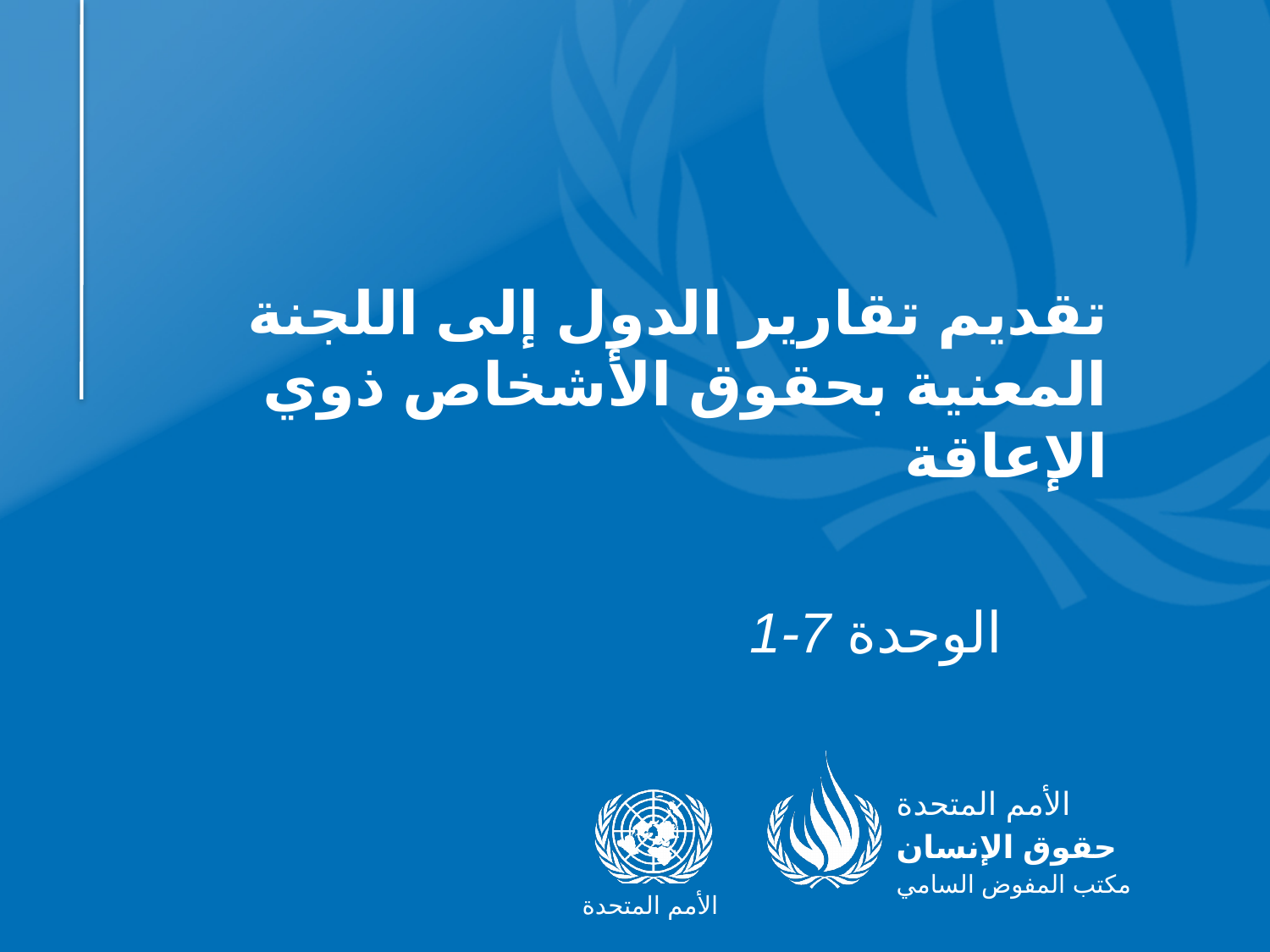

# تقديم تقارير الدول إلى اللجنة المعنية بحقوق الأشخاص ذوي الإعاقة
الوحدة 7-1
الأمم المتحدة
حقوق الإنسان
مكتب المفوض السامي
الأمم المتحدة